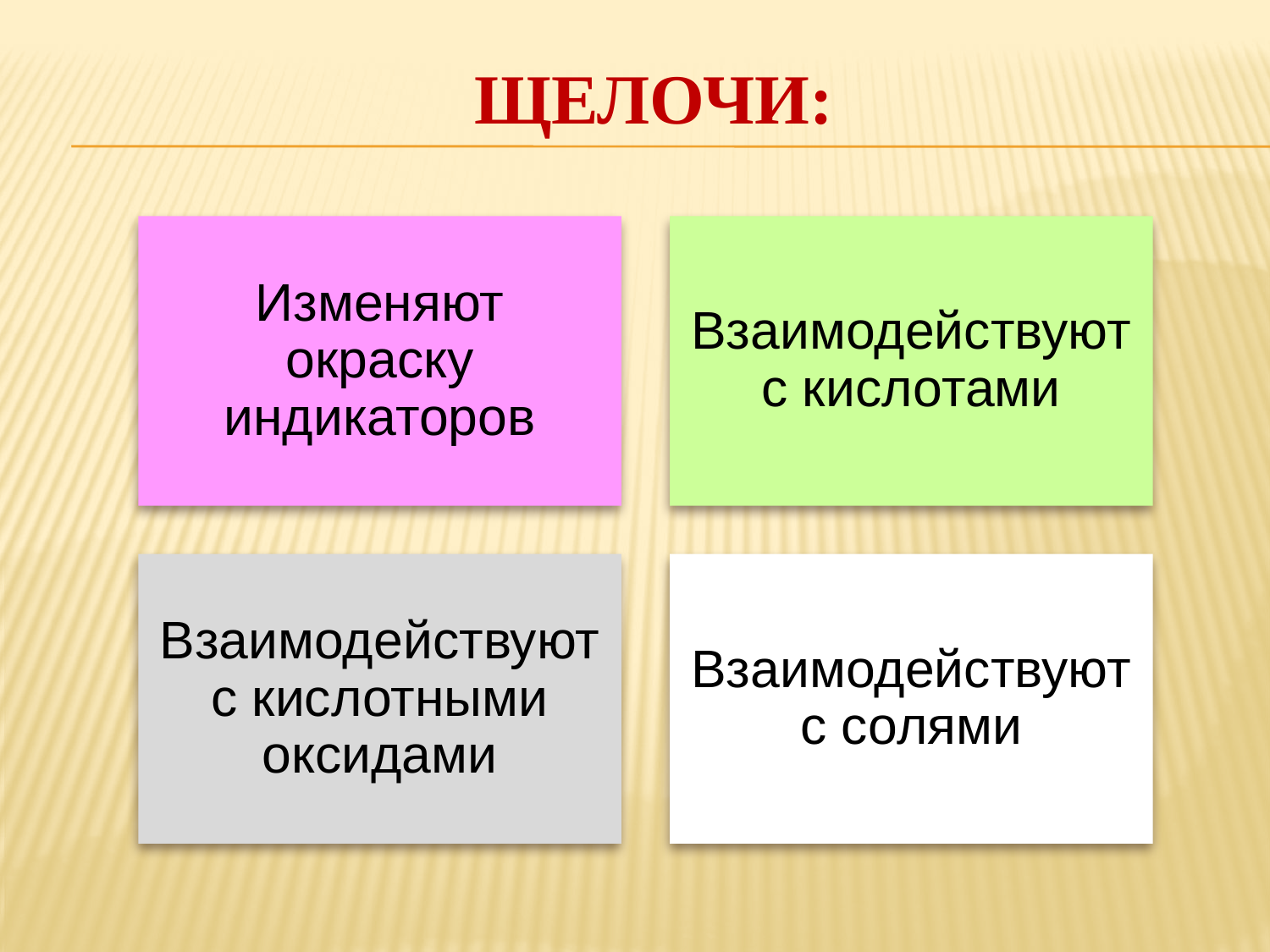

# Щелочи:
Изменяют окраску индикаторов
Взаимодействуют с кислотами
Взаимодействуют с кислотными оксидами
Взаимодействуют с солями